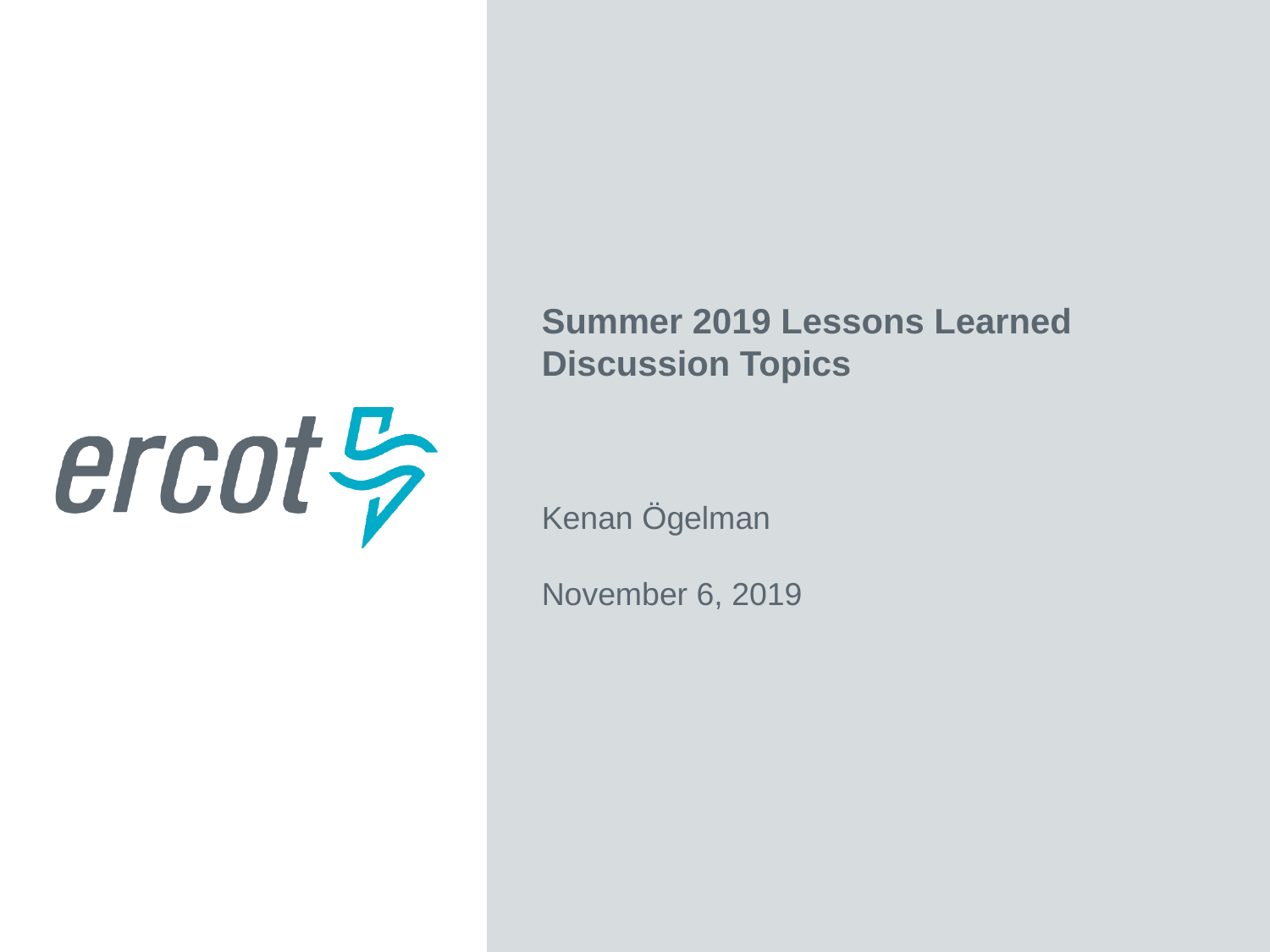

Summer 2019 Lessons Learned Discussion Topics

Kenan Ӧgelman

November 6, 2019